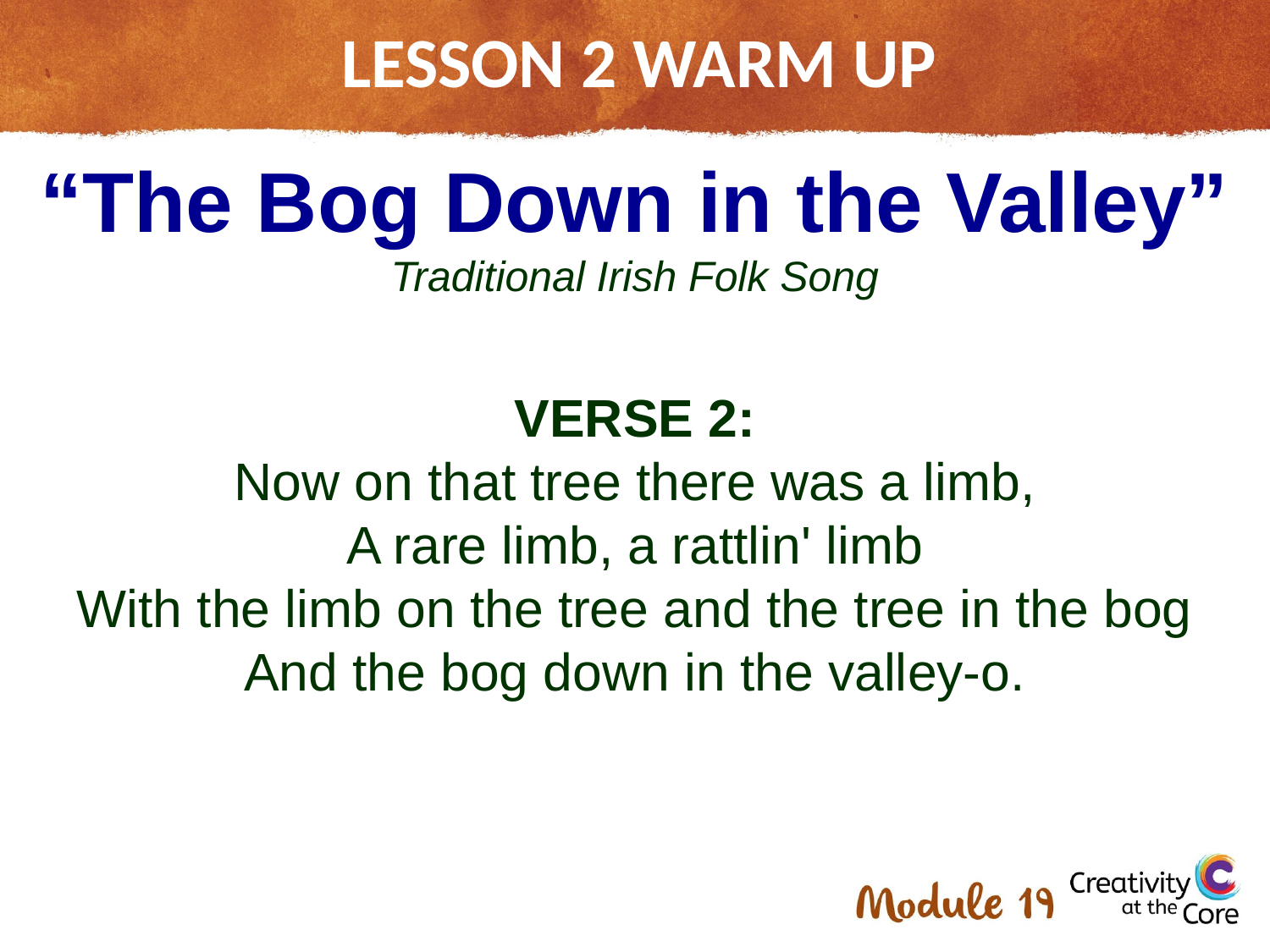

# LESSON 2 WARM UP
“The Bog Down in the Valley”
Traditional Irish Folk Song

VERSE 2:
Now on that tree there was a limb,
A rare limb, a rattlin' limb
With the limb on the tree and the tree in the bog
And the bog down in the valley-o.